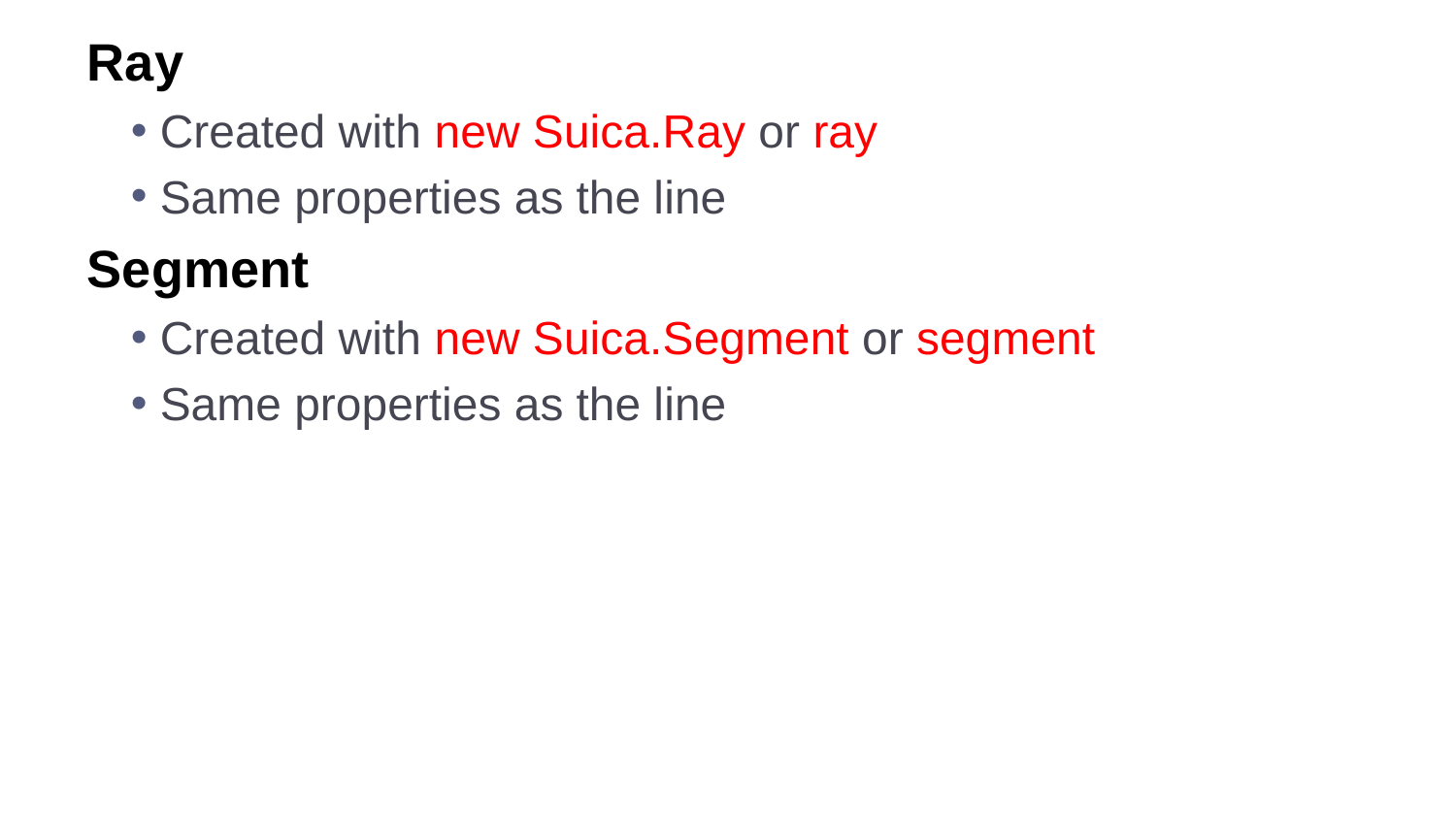

Ray
Created with new Suica.Ray or ray
Same properties as the line
Segment
Created with new Suica.Segment or segment
Same properties as the line